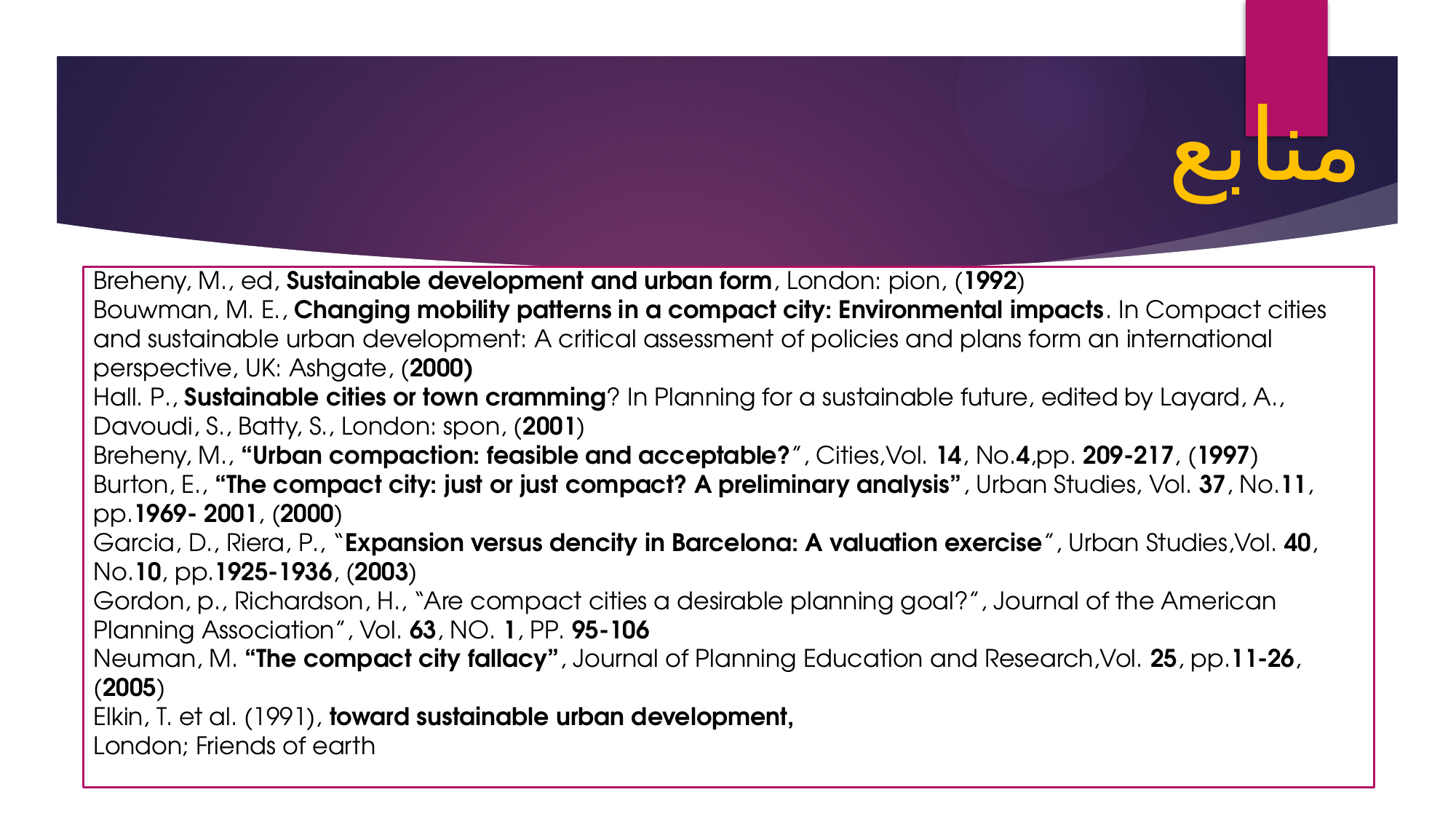

منابع
Breheny, M., ed, Sustainable development and urban form, London: pion, (1992)
Bouwman, M. E., Changing mobility patterns in a compact city: Environmental impacts. In Compact cities and sustainable urban development: A critical assessment of policies and plans form an international perspective, UK: Ashgate, (2000)
Hall. P., Sustainable cities or town cramming? In Planning for a sustainable future, edited by Layard, A., Davoudi, S., Batty, S., London: spon, (2001)
Breheny, M., “Urban compaction: feasible and acceptable?”, Cities,Vol. 14, No.4,pp. 209-217, (1997)
Burton, E., “The compact city: just or just compact? A preliminary analysis”, Urban Studies, Vol. 37, No.11, pp.1969- 2001, (2000)
Garcia, D., Riera, P., “Expansion versus dencity in Barcelona: A valuation exercise”, Urban Studies,Vol. 40, No.10, pp.1925-1936, (2003)
Gordon, p., Richardson, H., “Are compact cities a desirable planning goal?”, Journal of the American Planning Association”, Vol. 63, NO. 1, PP. 95-106
Neuman, M. “The compact city fallacy”, Journal of Planning Education and Research,Vol. 25, pp.11-26, (2005)
Elkin, T. et al. (1991), toward sustainable urban development,
London; Friends of earth